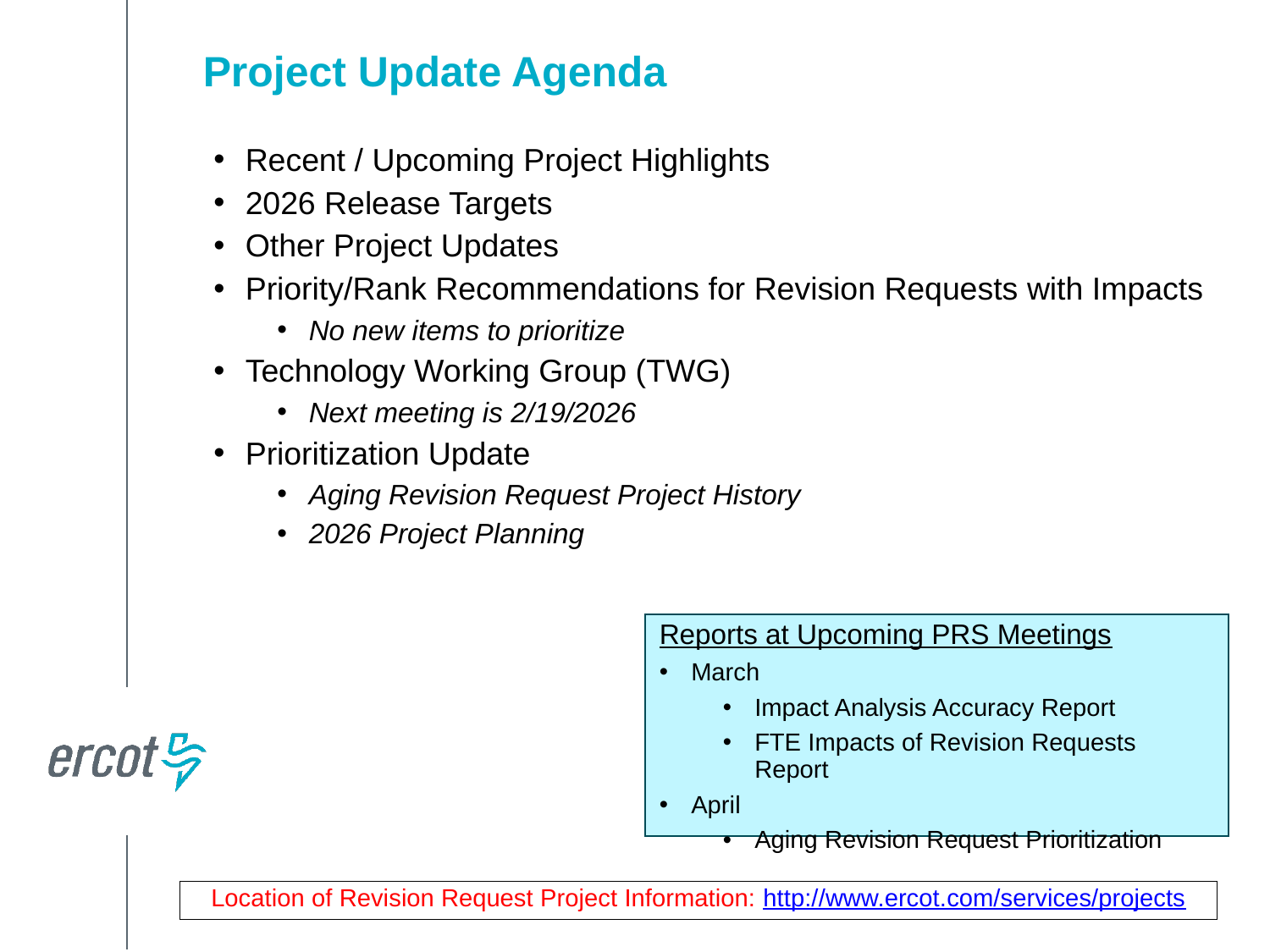

Project Update Agenda
Recent / Upcoming Project Highlights
2026 Release Targets
Other Project Updates
Priority/Rank Recommendations for Revision Requests with Impacts
No new items to prioritize
Technology Working Group (TWG)
Next meeting is 2/19/2026
Prioritization Update
Aging Revision Request Project History
2026 Project Planning
Reports at Upcoming PRS Meetings
March
Impact Analysis Accuracy Report
FTE Impacts of Revision Requests Report
April
Aging Revision Request Prioritization

Location of Revision Request Project Information: http://www.ercot.com/services/projects